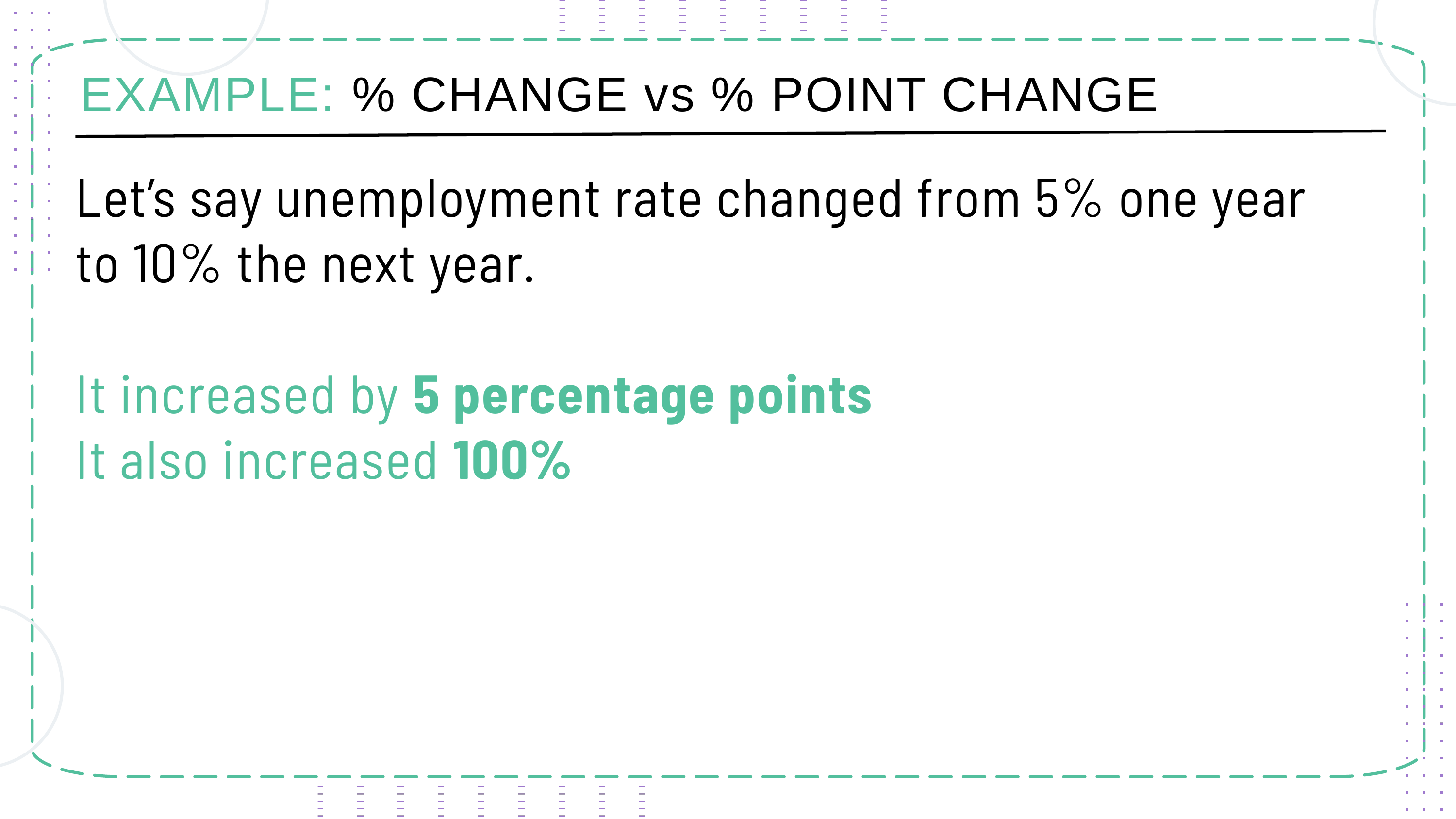

EXAMPLE: % CHANGE vs % POINT CHANGE

Let’s say unemployment rate changed from 5% one year to 10% the next year.

It increased by 5 percentage points
It also increased 100%